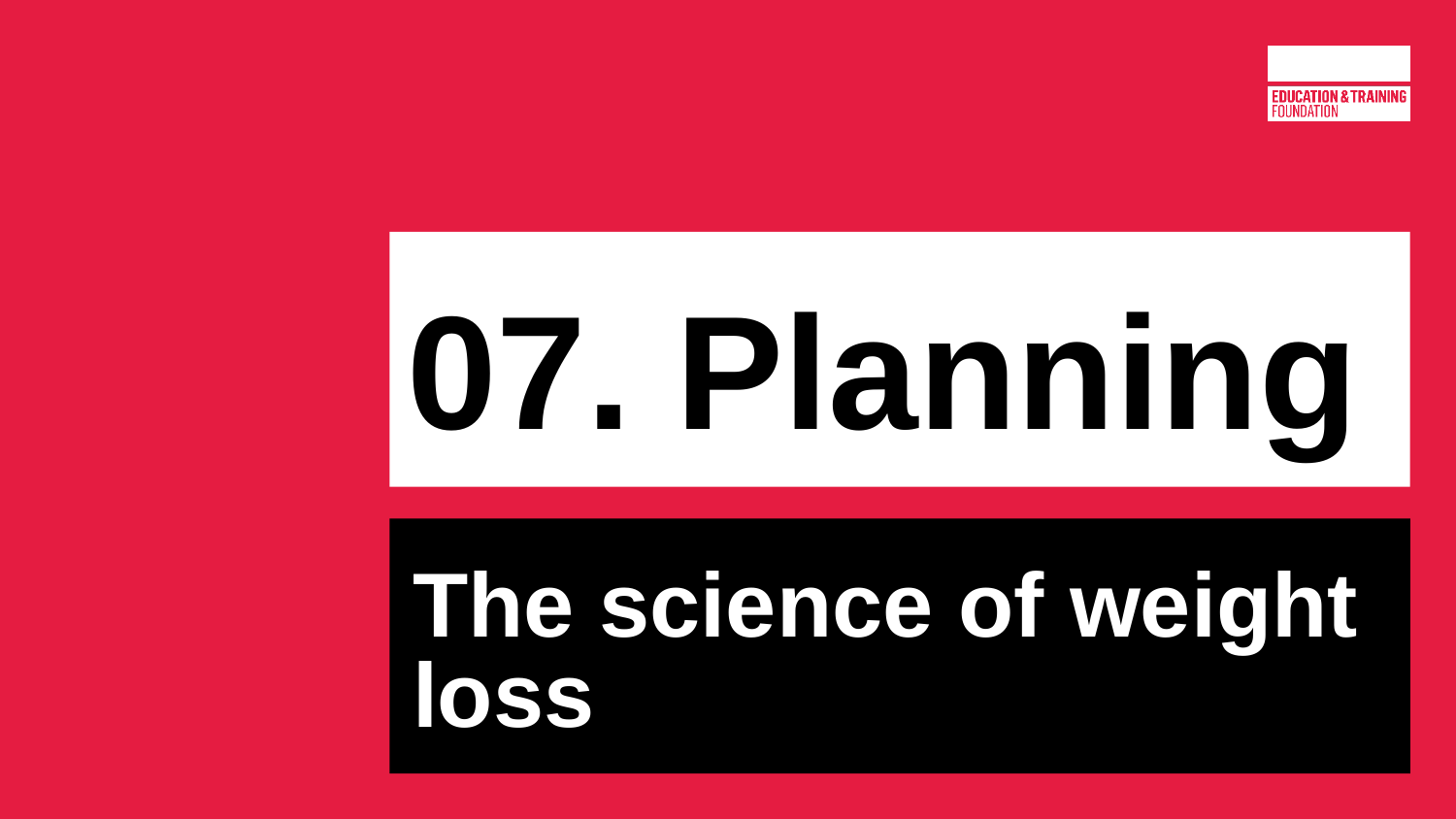

# 07. Planning
The science of weight loss